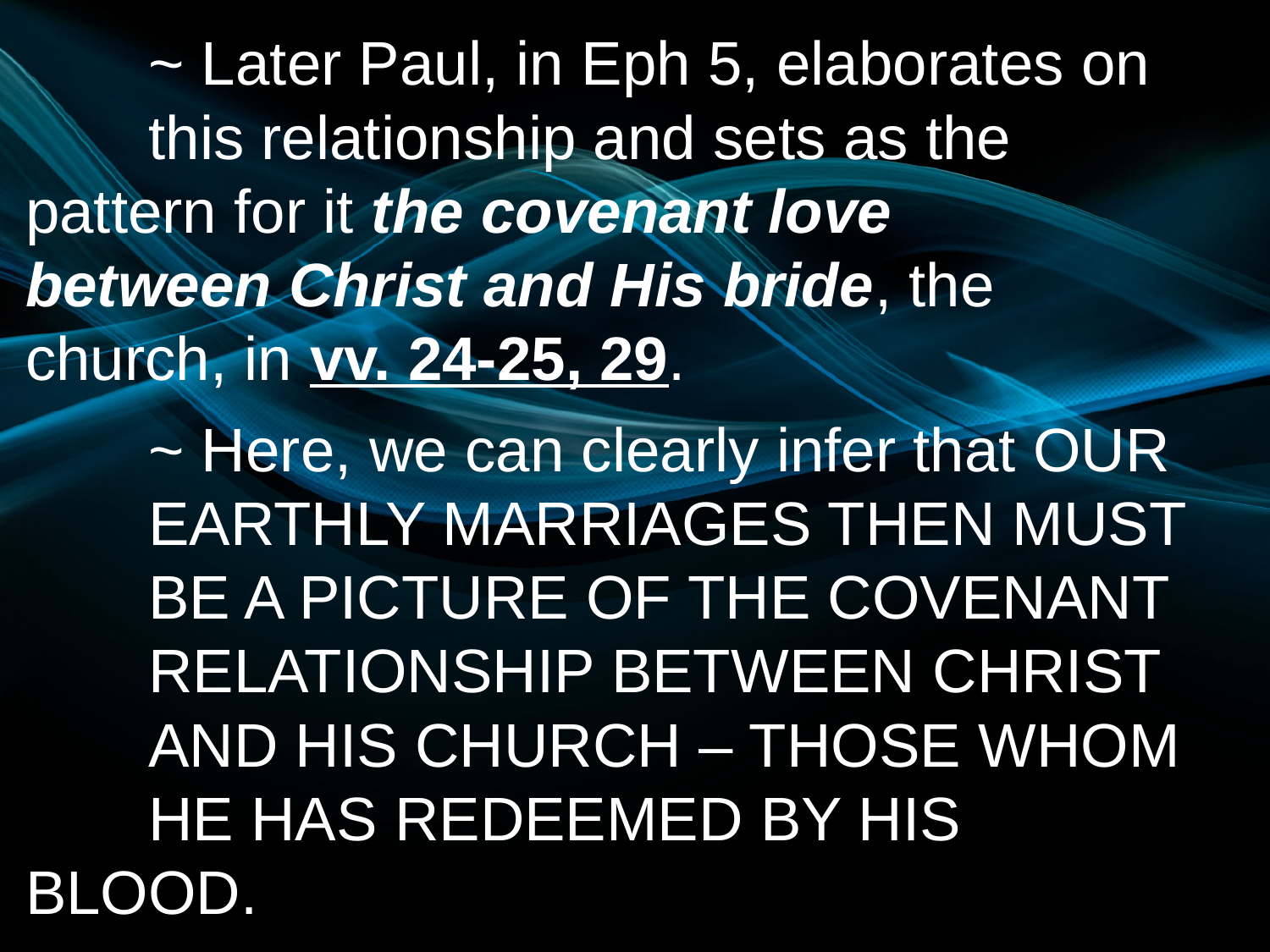

~ Later Paul, in Eph 5, elaborates on 			this relationship and sets as the 			pattern for it the covenant love 				between Christ and His bride, the 			church, in vv. 24-25, 29.
	~ Here, we can clearly infer that OUR 		EARTHLY MARRIAGES THEN MUST 		BE A PICTURE OF THE COVENANT 		RELATIONSHIP BETWEEN CHRIST 		AND HIS CHURCH – THOSE WHOM 		HE HAS REDEEMED BY HIS 				BLOOD.